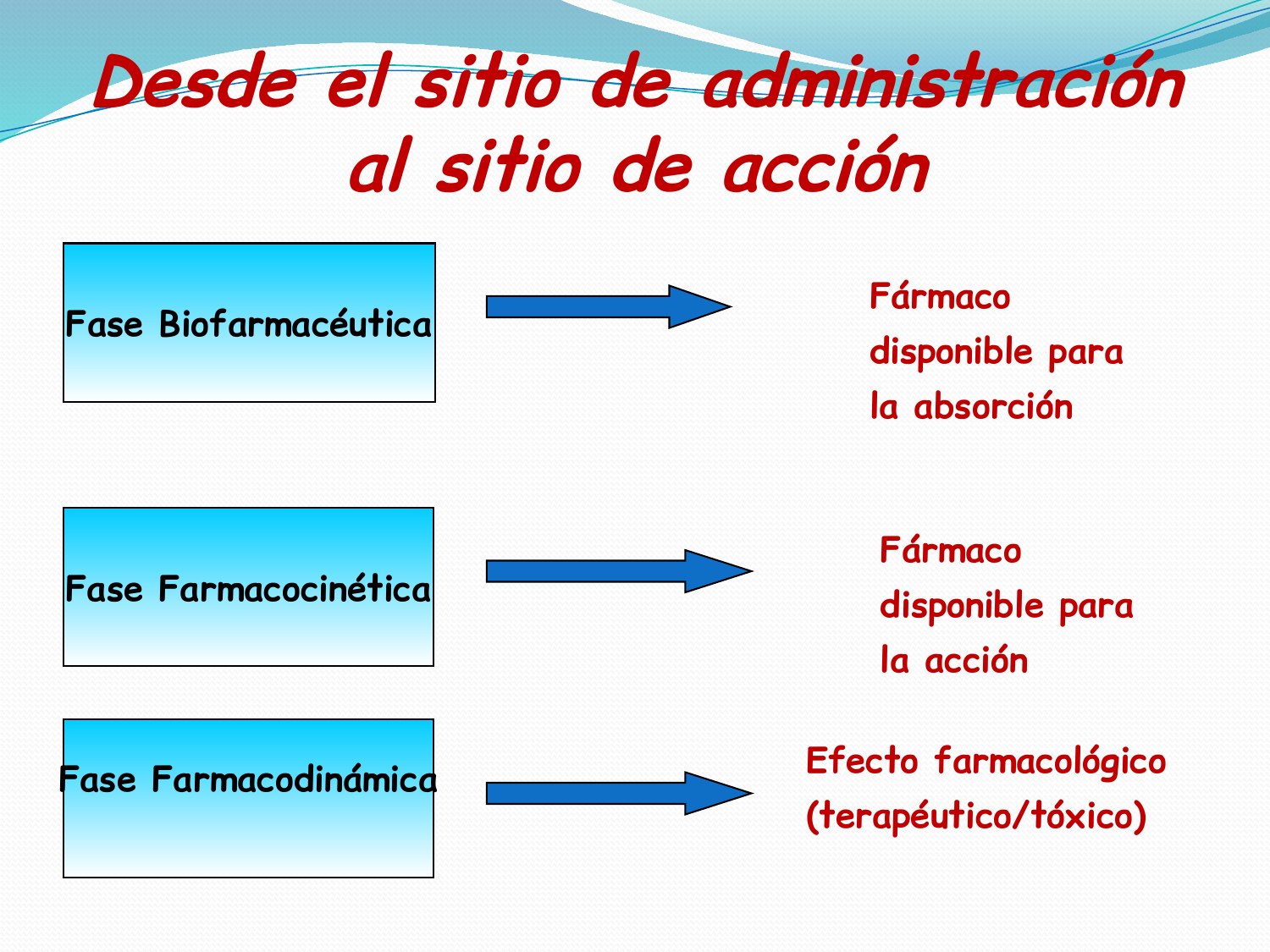

Desde el sitio de administración al sitio de acción
Fase Biofarmacéutica
Fármaco disponible para la absorción

Fase Farmacocinética
Fármaco disponible para la acción

Fase Farmacodinámica

Efecto farmacológico (terapéutico/tóxico)